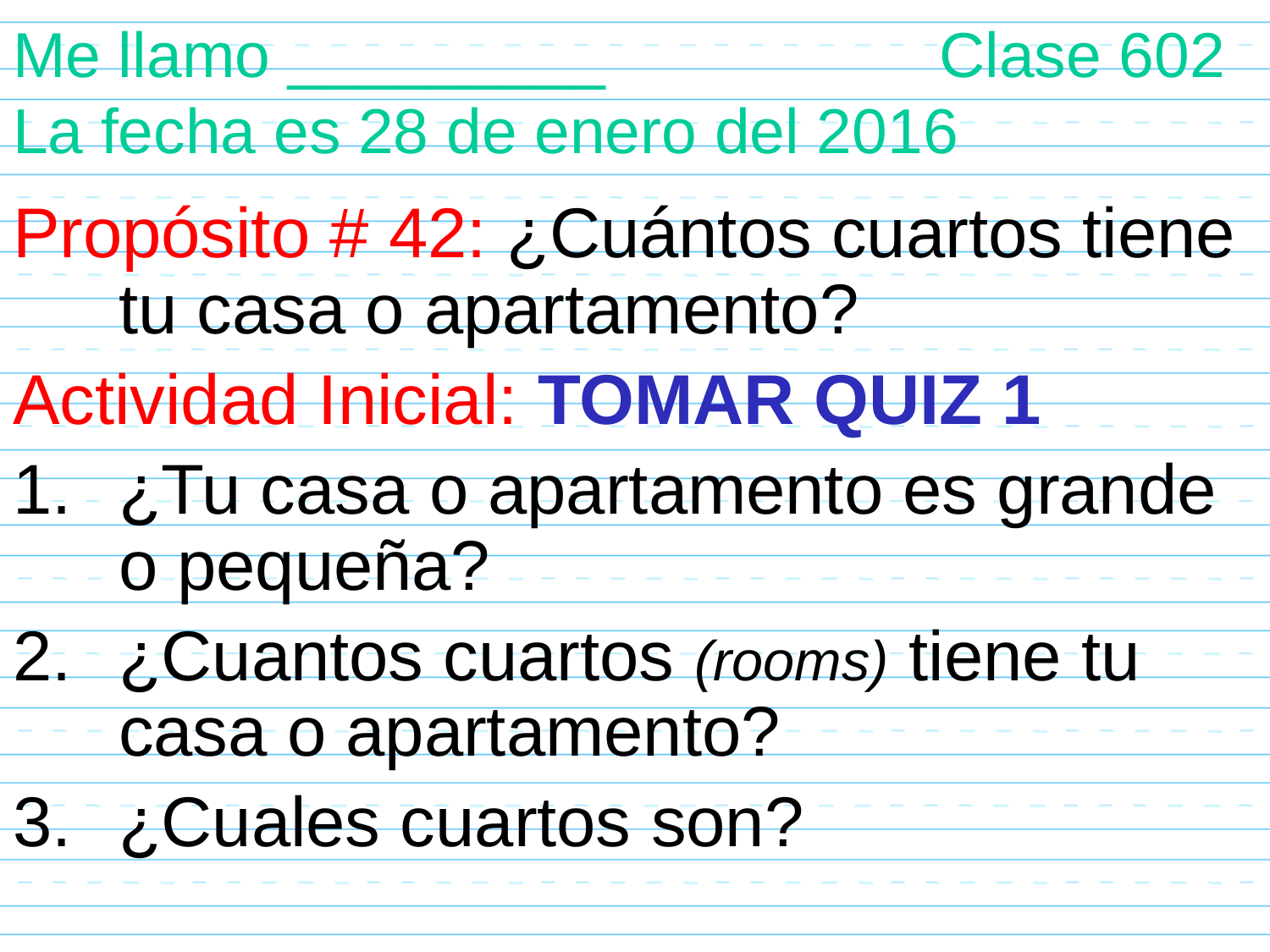

# Me llamo _________                   Clase 602 La fecha es 28 de enero del 2016
Propósito # 42: ¿Cuántos cuartos tiene tu casa o apartamento?
Actividad Inicial: TOMAR QUIZ 1
¿Tu casa o apartamento es grande o pequeña?
¿Cuantos cuartos (rooms) tiene tu casa o apartamento?
¿Cuales cuartos son?